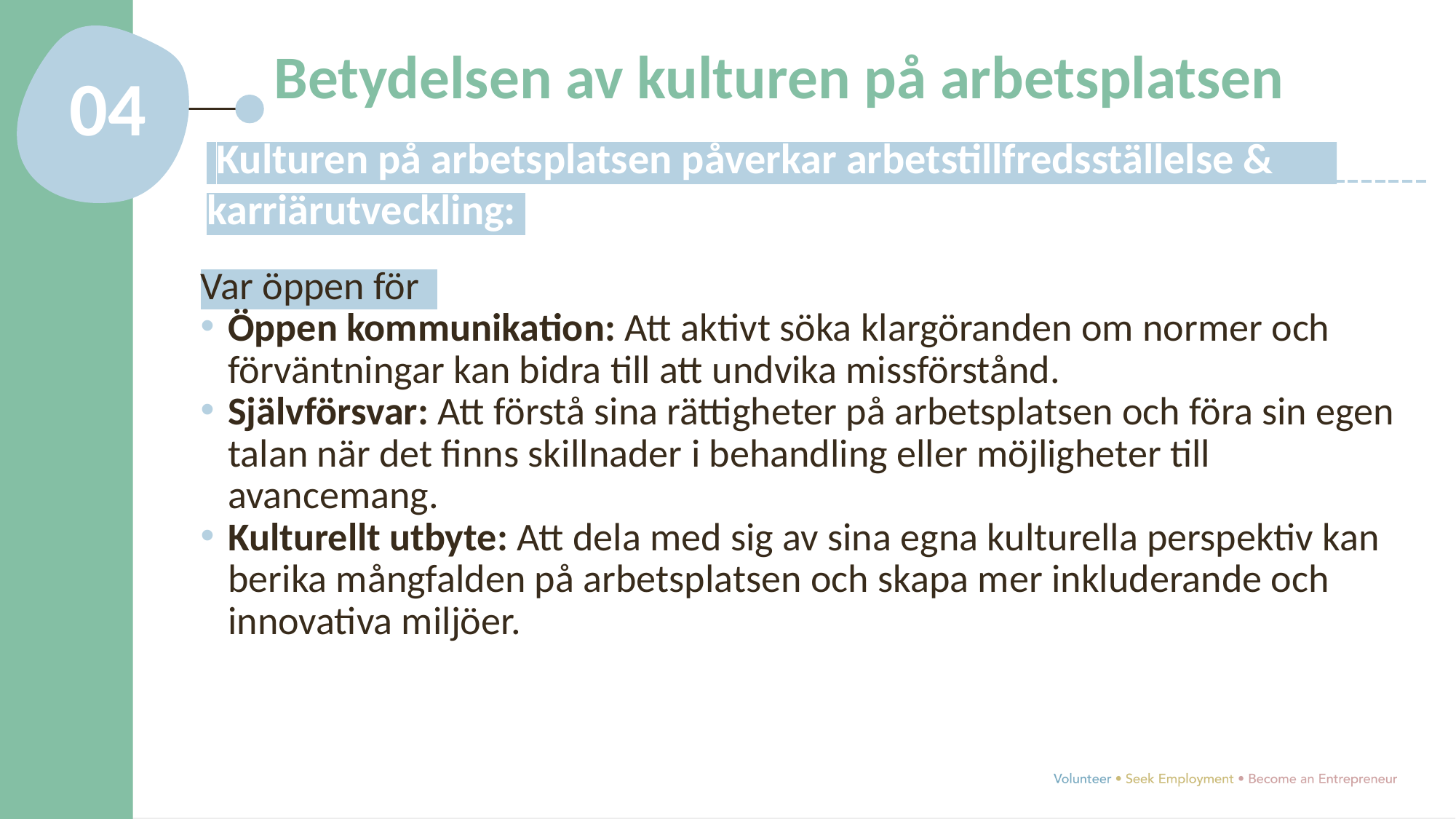

Betydelsen av kulturen på arbetsplatsen

04

 Kulturen på arbetsplatsen påverkar arbetstillfredsställelse &och karriärutveckling:
Var öppen för
Öppen kommunikation: Att aktivt söka klargöranden om normer och förväntningar kan bidra till att undvika missförstånd.
Självförsvar: Att förstå sina rättigheter på arbetsplatsen och föra sin egen talan när det finns skillnader i behandling eller möjligheter till avancemang.
Kulturellt utbyte: Att dela med sig av sina egna kulturella perspektiv kan berika mångfalden på arbetsplatsen och skapa mer inkluderande och innovativa miljöer.